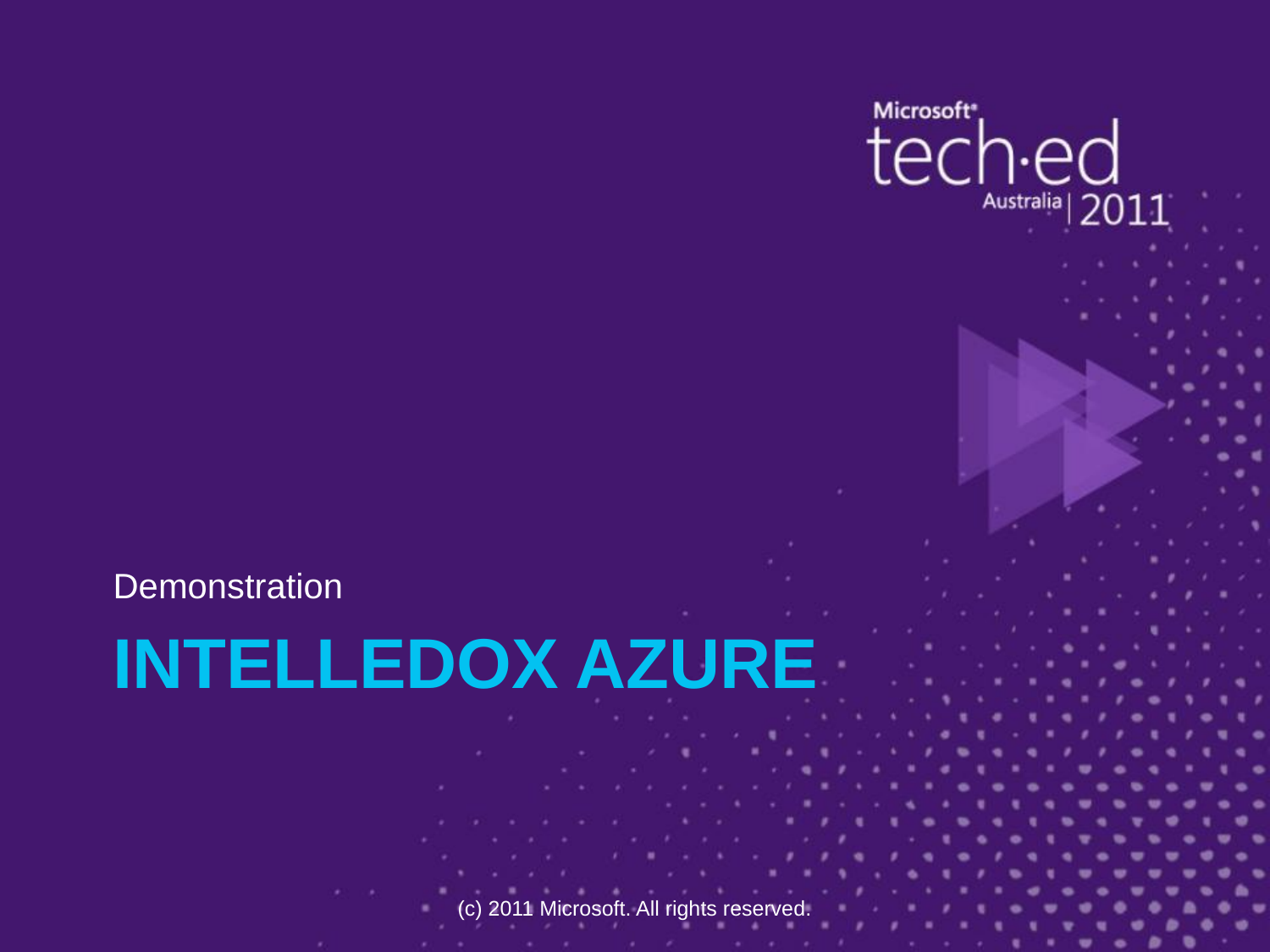

Demonstration
# Intelledox Azure
(c) 2011 Microsoft. All rights reserved.